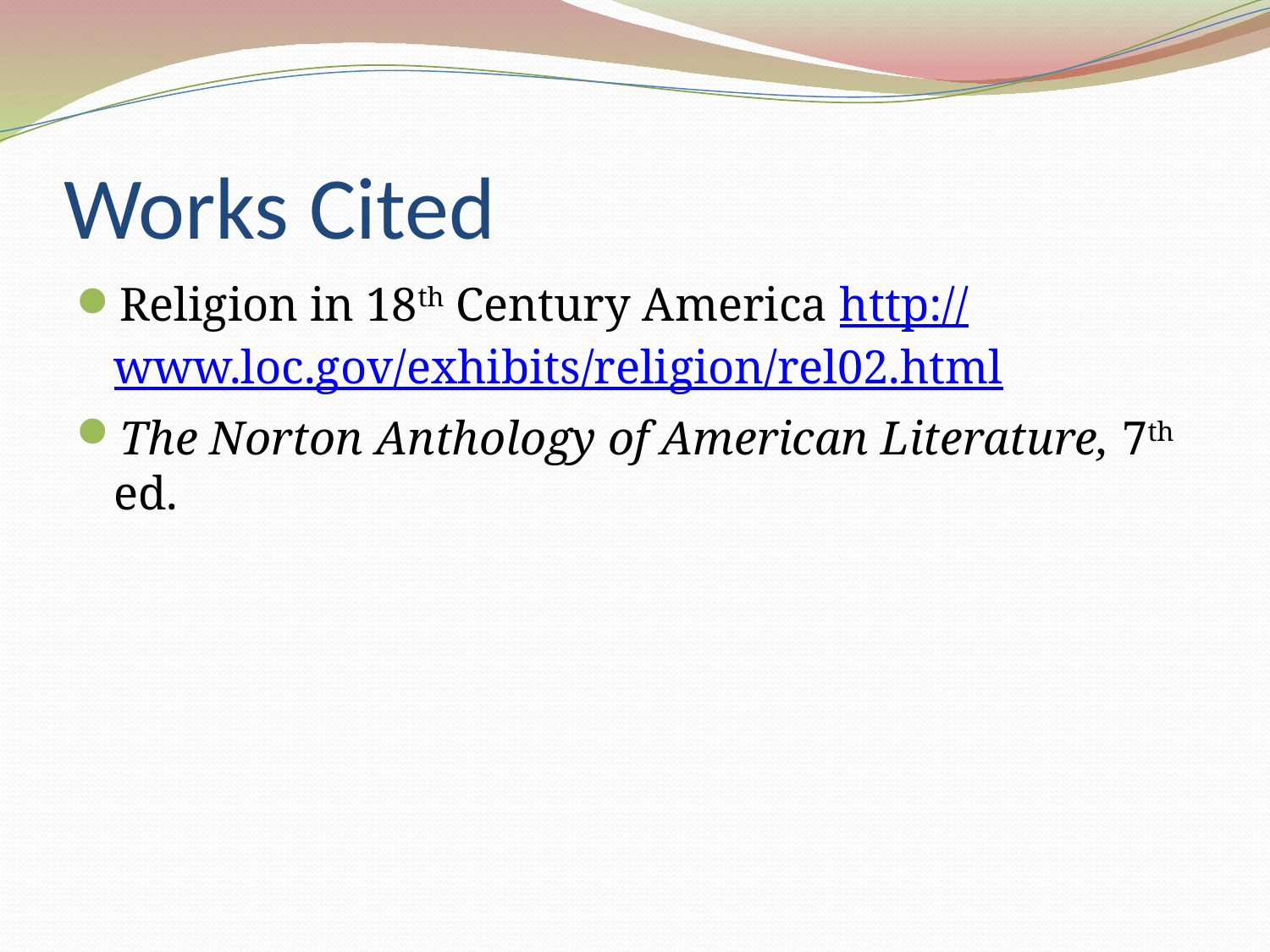

# Works Cited
Religion in 18th Century America http://www.loc.gov/exhibits/religion/rel02.html
The Norton Anthology of American Literature, 7th ed.